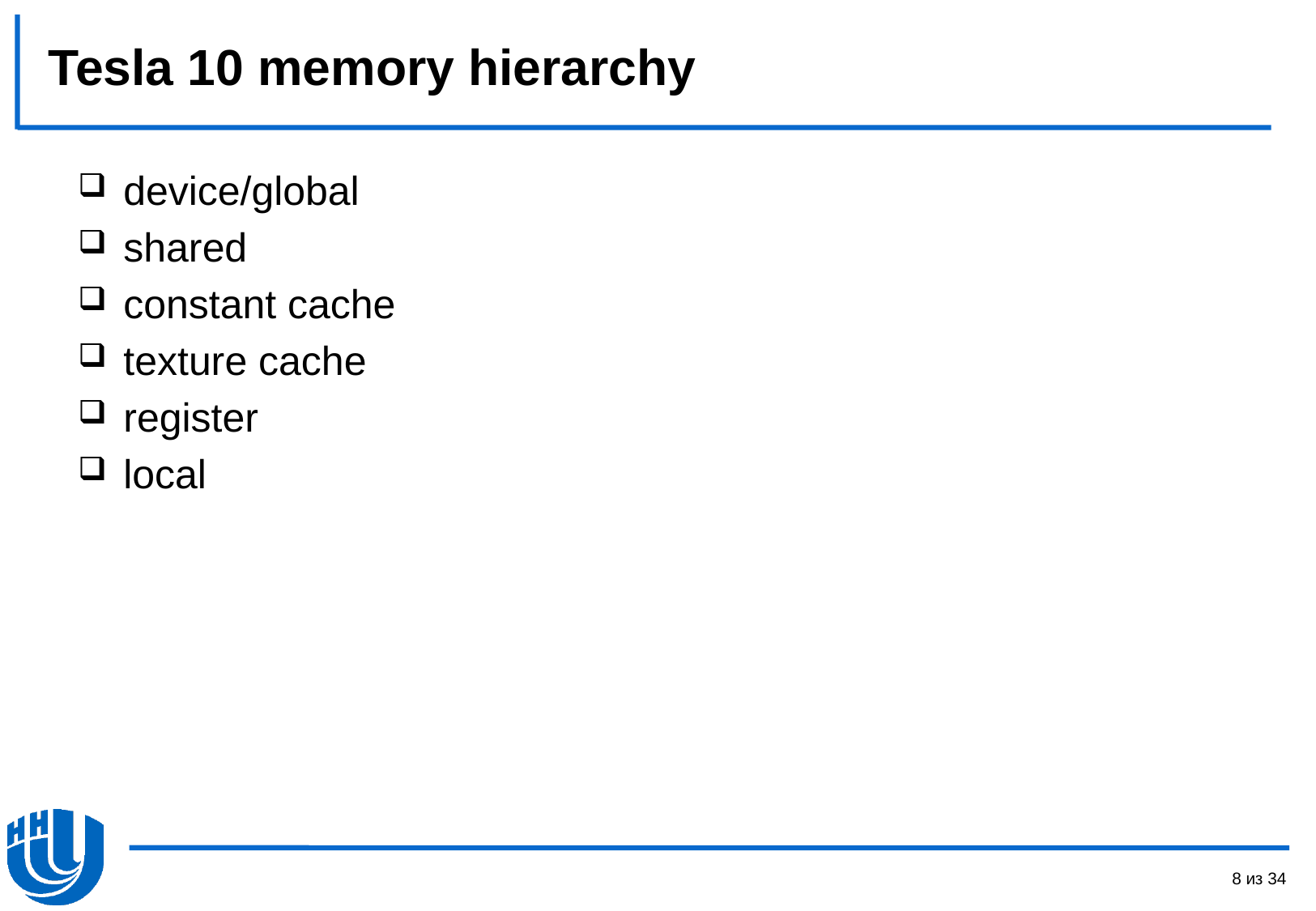

# Tesla 10 memory hierarchy
device/global
shared
constant cache
texture cache
register
local

8